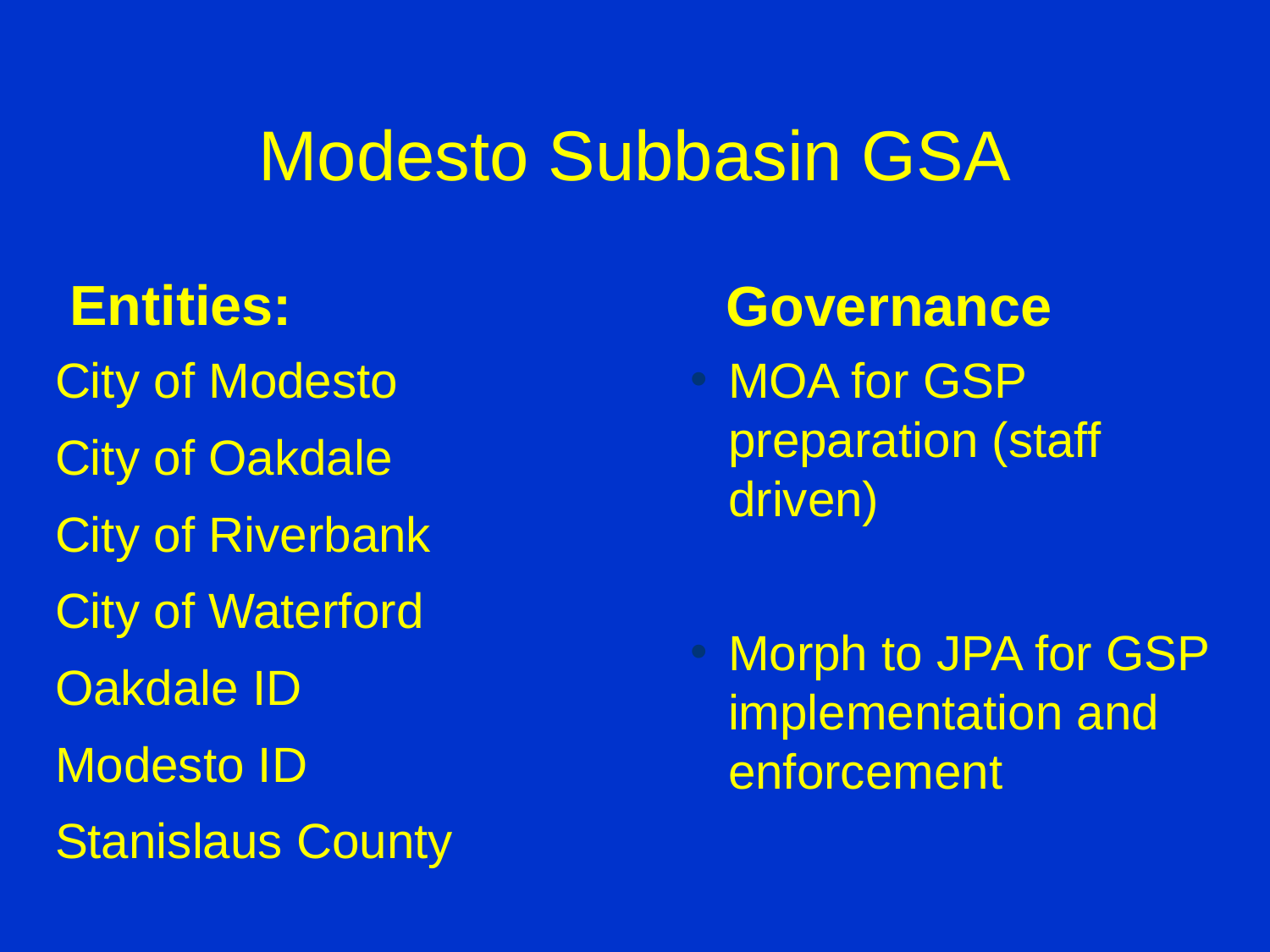

# Modesto Subbasin GSA
Entities:
Governance
City of Modesto
City of Oakdale
City of Riverbank
City of Waterford
Oakdale ID
Modesto ID
Stanislaus County

MOA for GSP preparation (staff driven)

Morph to JPA for GSP implementation and enforcement